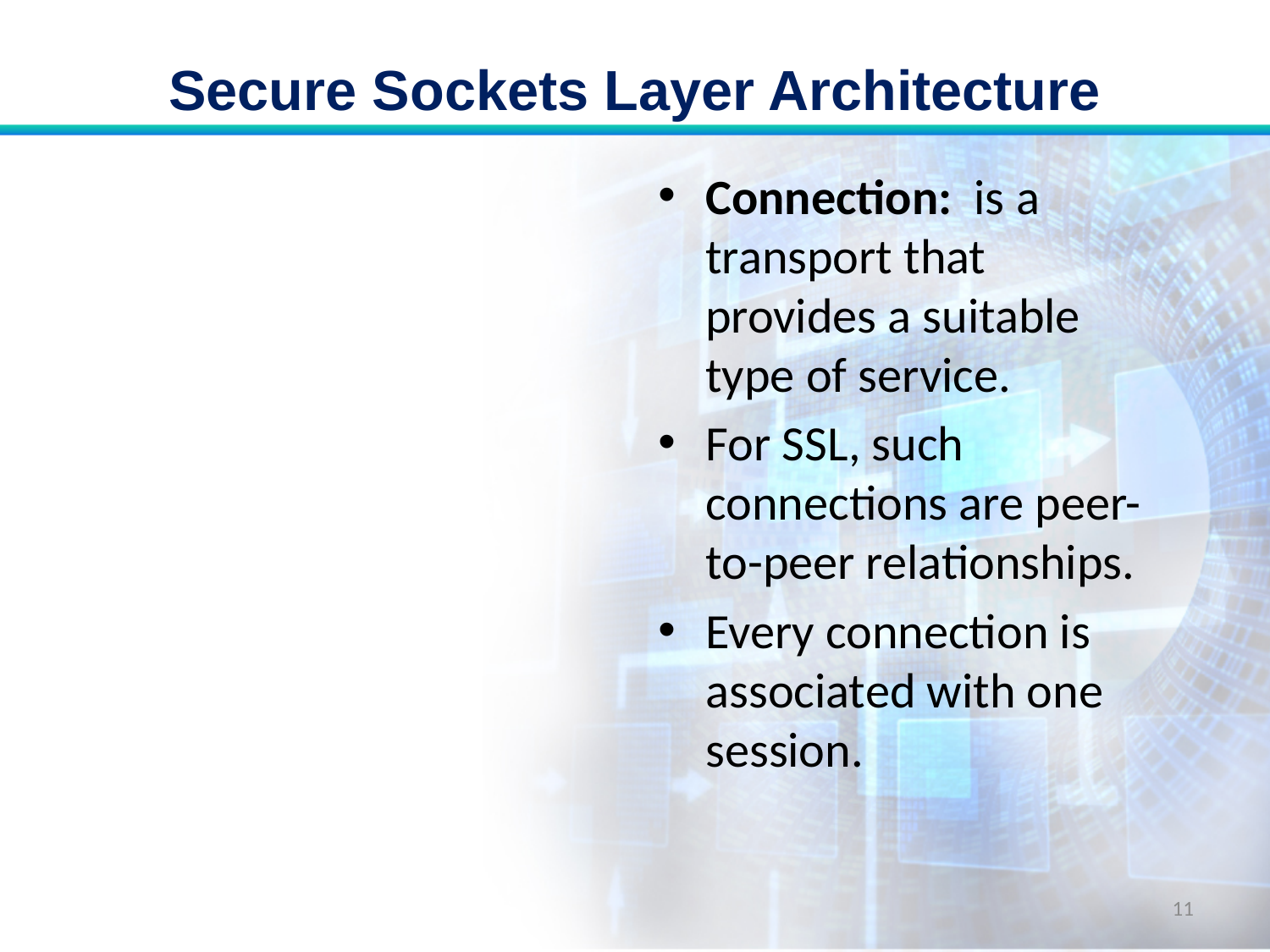

# Secure Sockets Layer Architecture
Connection:  is a transport that provides a suitable type of service.
For SSL, such connections are peer-to-peer relationships.
Every connection is associated with one session.
11